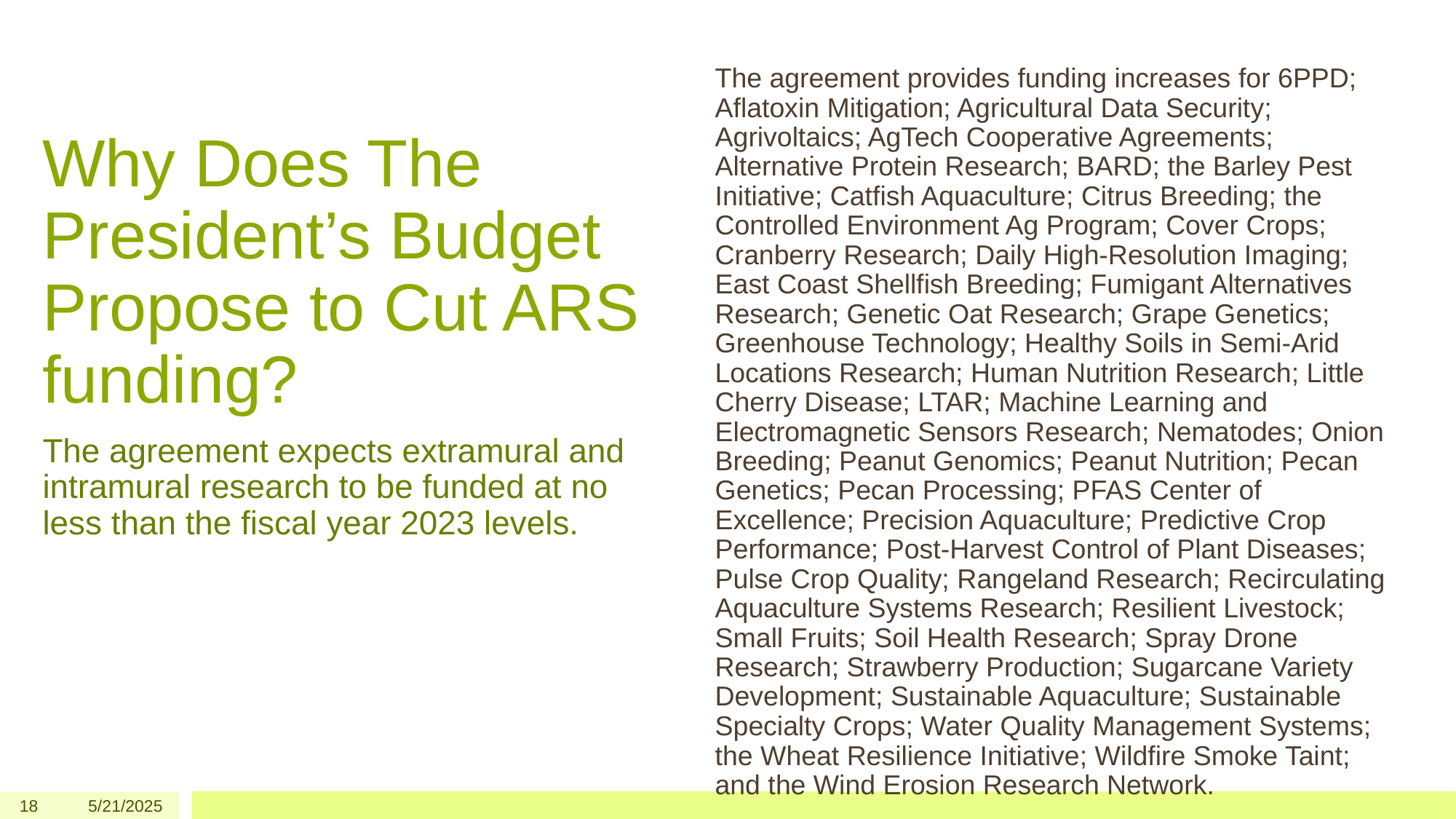

#
Why Does The President’s Budget Propose to Cut ARS funding?
The agreement expects extramural and intramural research to be funded at no less than the fiscal year 2023 levels.

The agreement provides funding increases for 6PPD; Aflatoxin Mitigation; Agricultural Data Security; Agrivoltaics; AgTech Cooperative Agreements; Alternative Protein Research; BARD; the Barley Pest Initiative; Catfish Aquaculture; Citrus Breeding; the Controlled Environment Ag Program; Cover Crops; Cranberry Research; Daily High-Resolution Imaging; East Coast Shellfish Breeding; Fumigant Alternatives Research; Genetic Oat Research; Grape Genetics; Greenhouse Technology; Healthy Soils in Semi-Arid Locations Research; Human Nutrition Research; Little Cherry Disease; LTAR; Machine Learning and Electromagnetic Sensors Research; Nematodes; Onion Breeding; Peanut Genomics; Peanut Nutrition; Pecan Genetics; Pecan Processing; PFAS Center of Excellence; Precision Aquaculture; Predictive Crop Performance; Post-Harvest Control of Plant Diseases; Pulse Crop Quality; Rangeland Research; Recirculating Aquaculture Systems Research; Resilient Livestock; Small Fruits; Soil Health Research; Spray Drone Research; Strawberry Production; Sugarcane Variety Development; Sustainable Aquaculture; Sustainable Specialty Crops; Water Quality Management Systems; the Wheat Resilience Initiative; Wildfire Smoke Taint; and the Wind Erosion Research Network.
18
5/21/2025